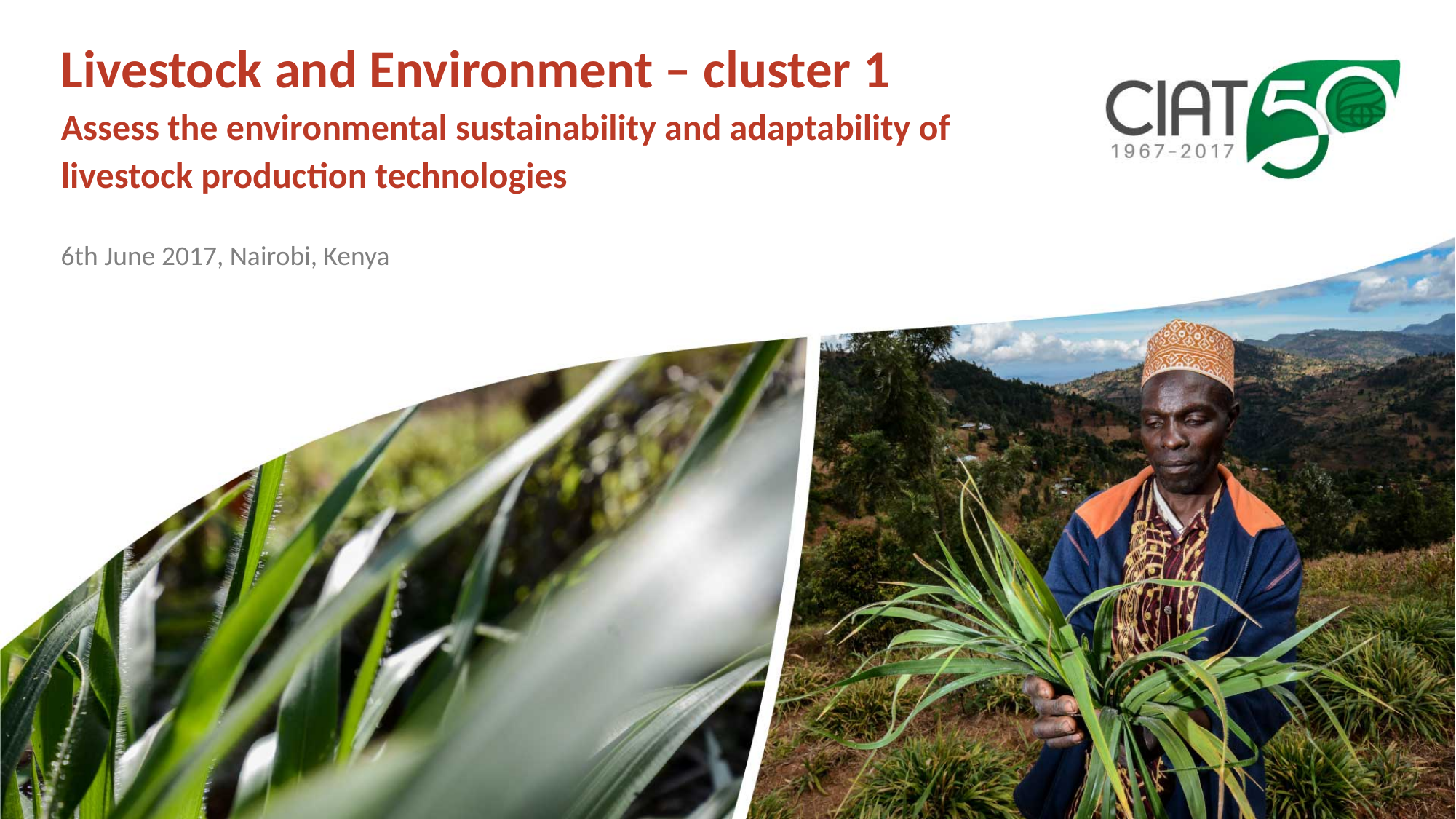

Livestock and Environment – cluster 1
Assess the environmental sustainability and adaptability of livestock production technologies

6th June 2017, Nairobi, Kenya